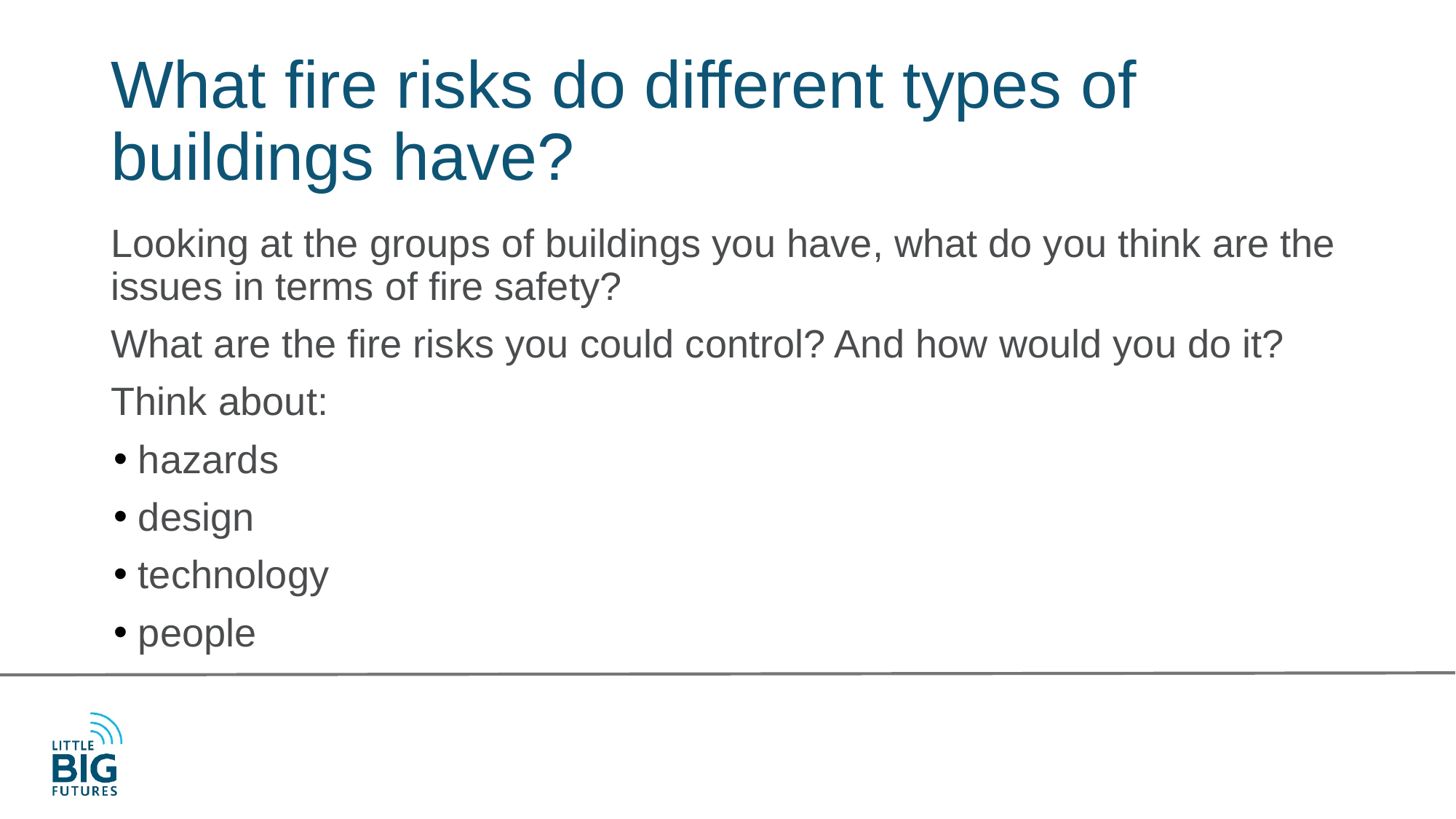

# What fire risks do different types of buildings have?
Looking at the groups of buildings you have, what do you think are the issues in terms of fire safety?
What are the fire risks you could control? And how would you do it?
Think about:
hazards
design
technology
people